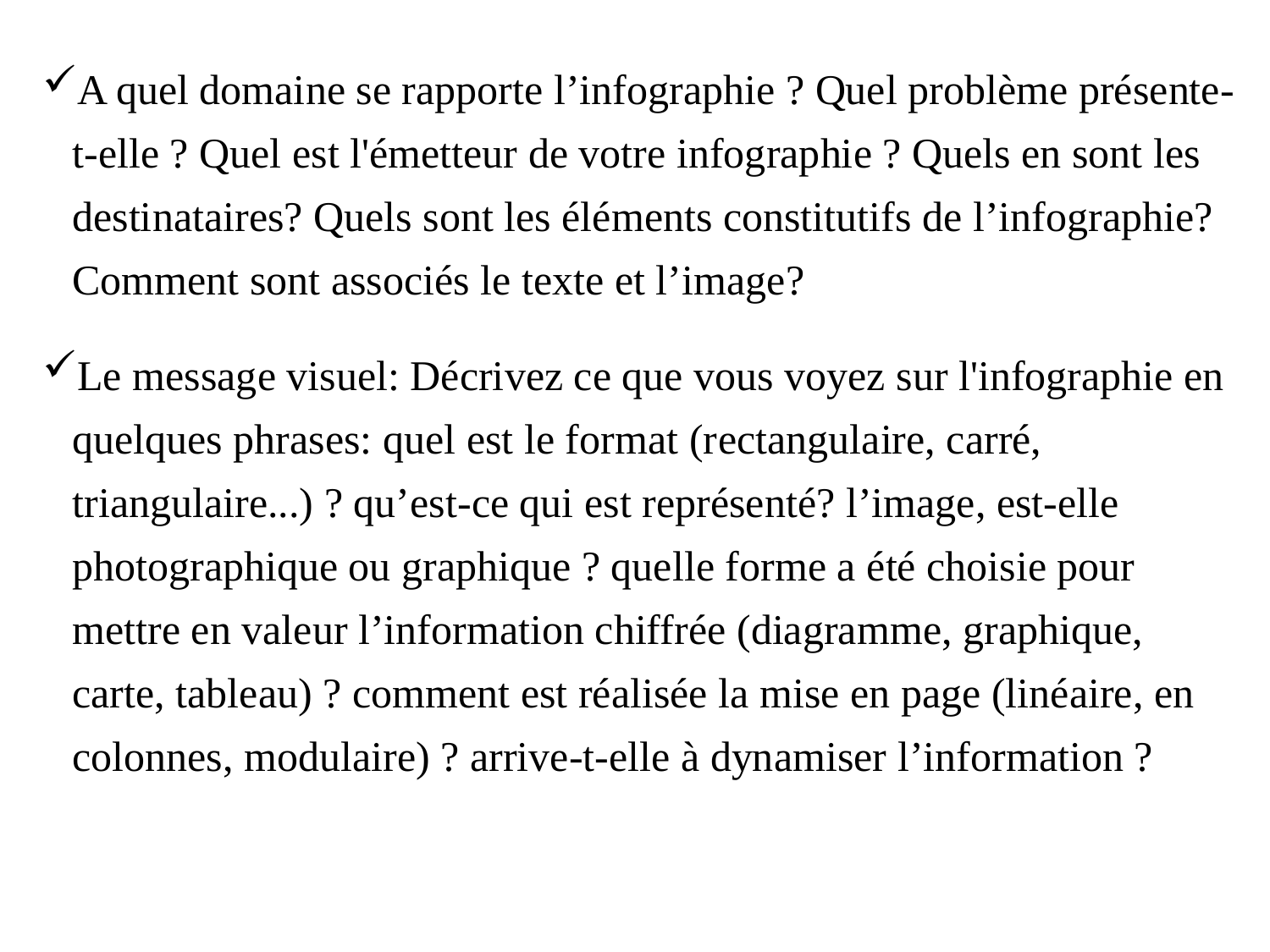

A quel domaine se rapporte l’infographie ? Quel problème présente-t-elle ? Quel est l'émetteur de votre infographie ? Quels en sont les destinataires? Quels sont les éléments constitutifs de l’infographie? Comment sont associés le texte et l’image?
Le message visuel: Décrivez ce que vous voyez sur l'infographie en quelques phrases: quel est le format (rеctangulaire, carré, triangulaire...) ? qu’est-ce qui est représenté? l’image, est-elle photographique ou graphique ? quelle forme a été choisie pour mettre en valeur l’information chiffrée (diagramme, graphique, carte, tableau) ? comment est réalisée la mise en page (linéaire, en colonnes, modulaire) ? arrive-t-elle à dynamiser l’information ?